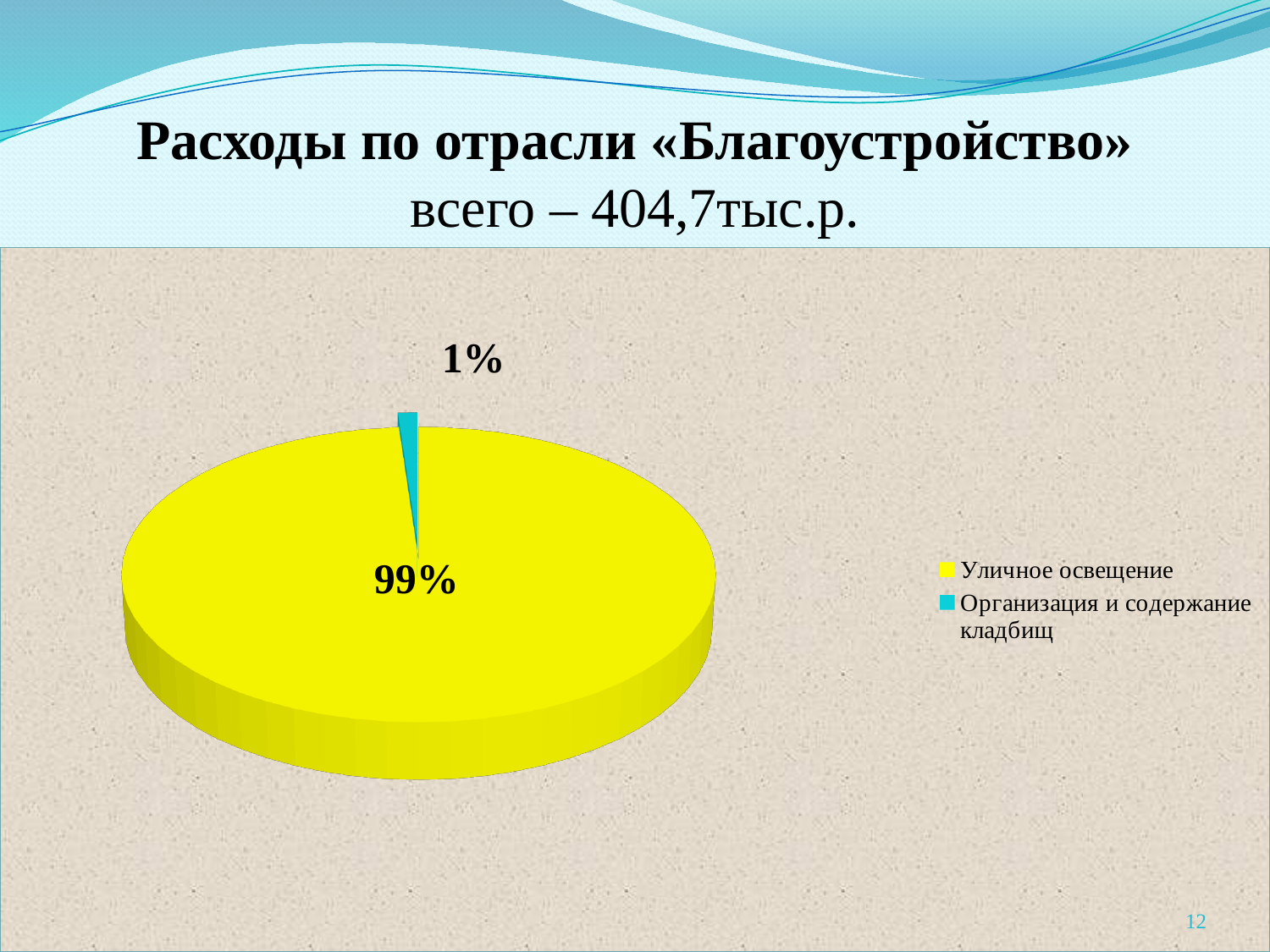

# Расходы по отрасли «Благоустройство» всего – 404,7тыс.р.

[unsupported chart]

12